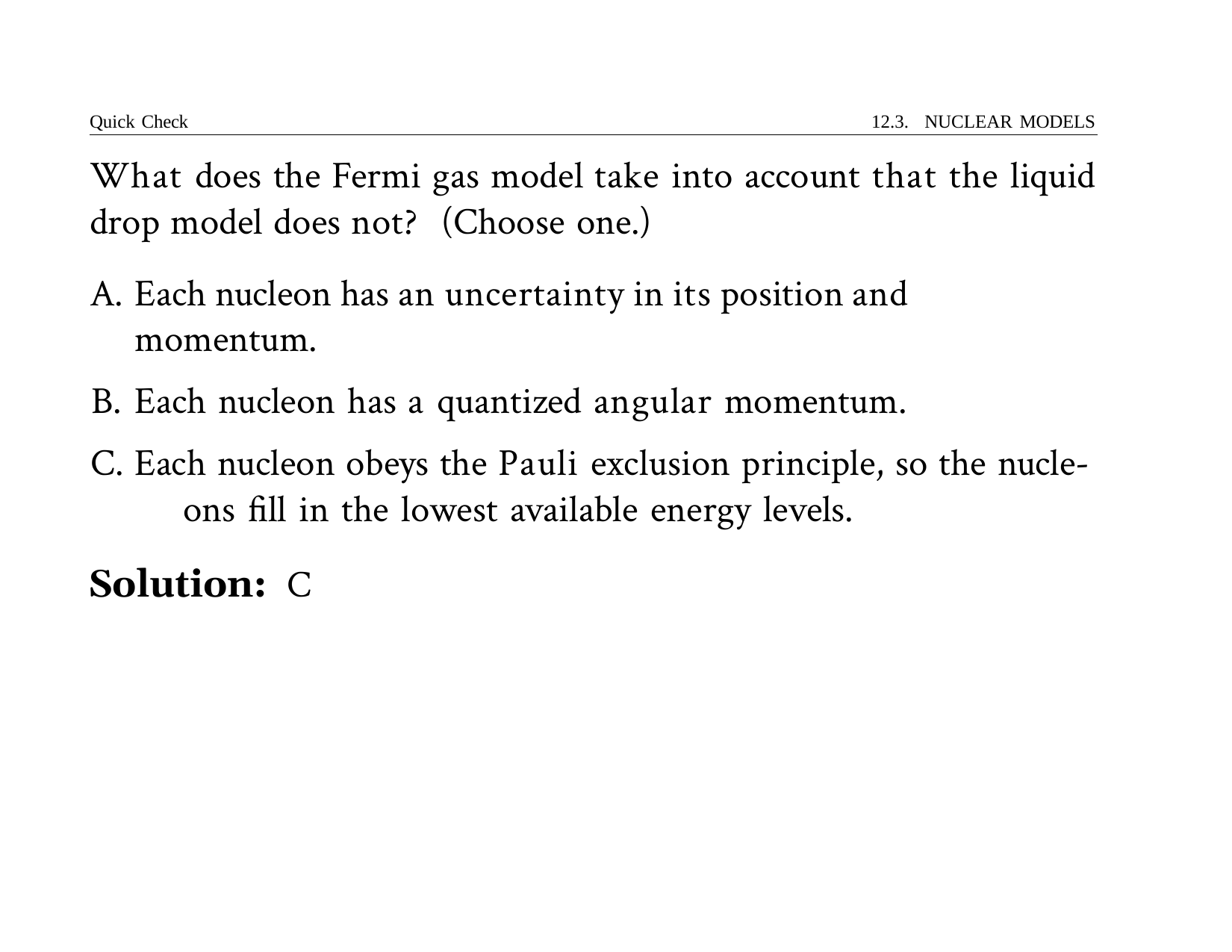

Quick Check	12.3.  NUCLEAR MODELS

# What does the Fermi gas model take into account that the liquid drop model does not?	(Choose one.)
Each nucleon has an uncertainty in its position and momentum.
Each nucleon has a quantized angular momentum.
Each nucleon obeys the Pauli exclusion principle, so the nucle- 	ons fill in the lowest available energy levels.
Solution:	C